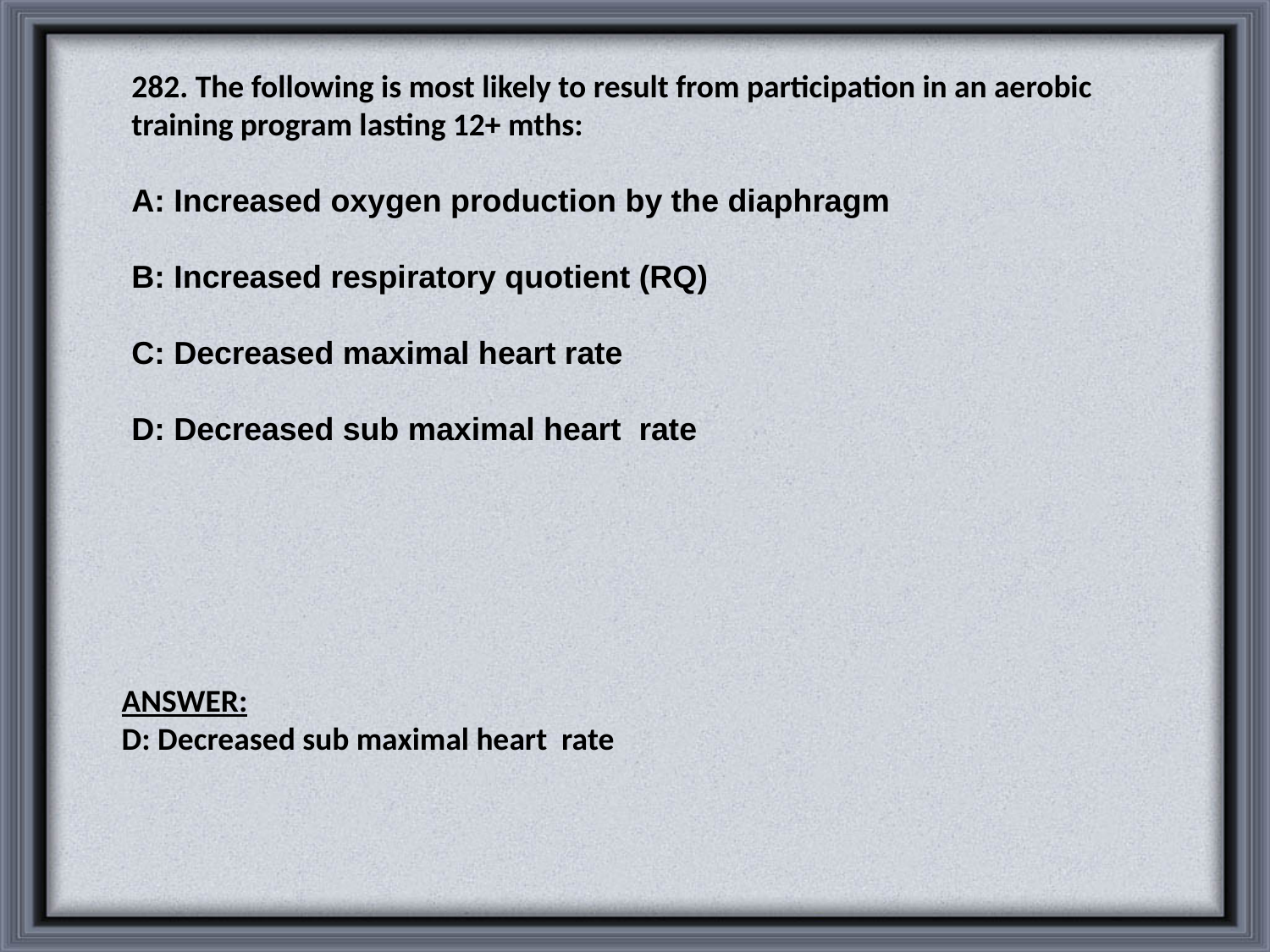

282. The following is most likely to result from participation in an aerobic training program lasting 12+ mths:

A: Increased oxygen production by the diaphragm

B: Increased respiratory quotient (RQ)

C: Decreased maximal heart rate

D: Decreased sub maximal heart  rate

ANSWER:
D: Decreased sub maximal heart  rate